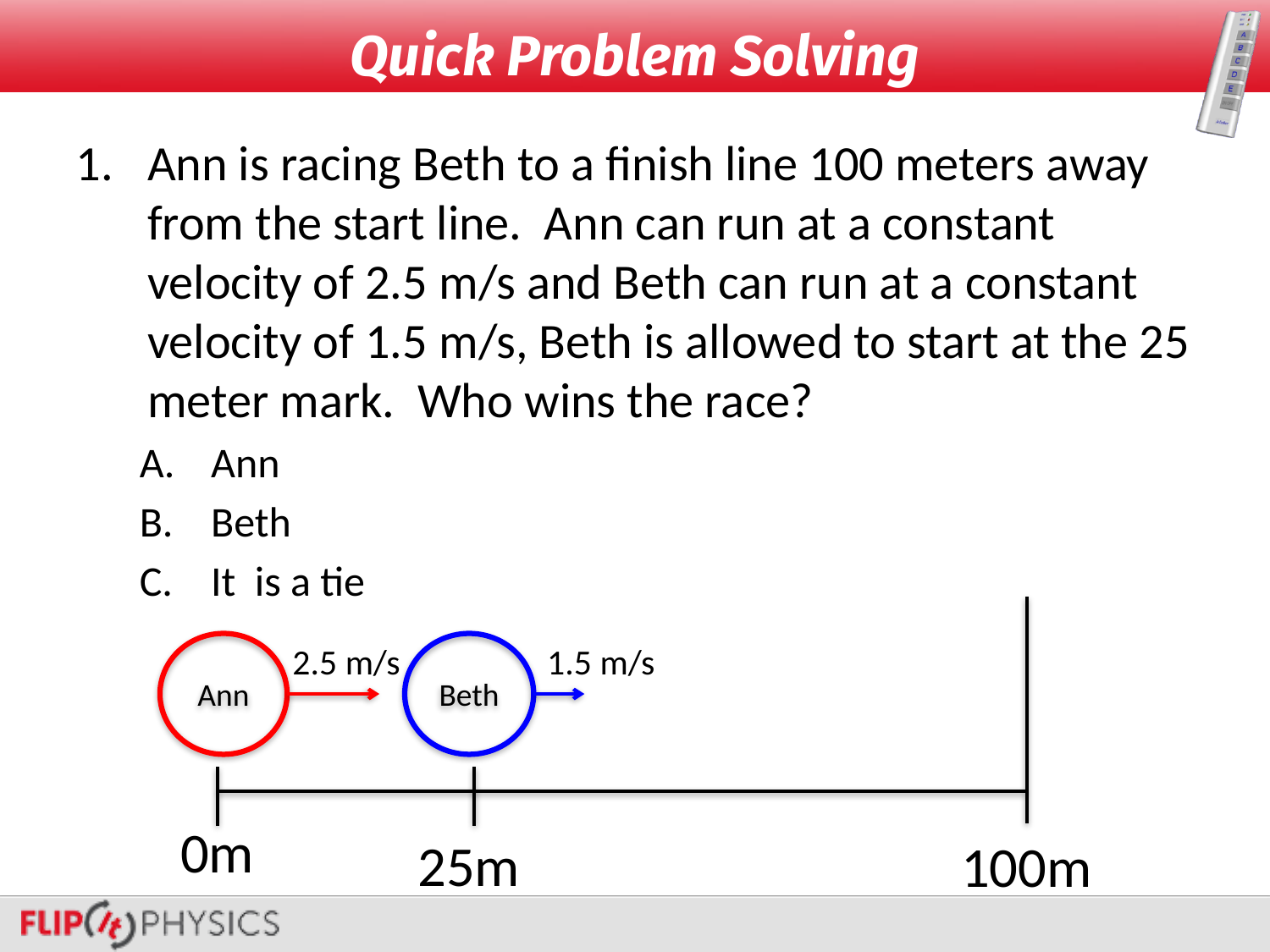

# Quick Problem Solving
Ann is racing Beth to a finish line 100 meters away from the start line.  Ann can run at a constant velocity of 2.5 m/s and Beth can run at a constant velocity of 1.5 m/s, Beth is allowed to start at the 25 meter mark.  Who wins the race?
Ann
Beth
It  is a tie
Ann
2.5 m/s
Beth
1.5 m/s
0m
25m
100m